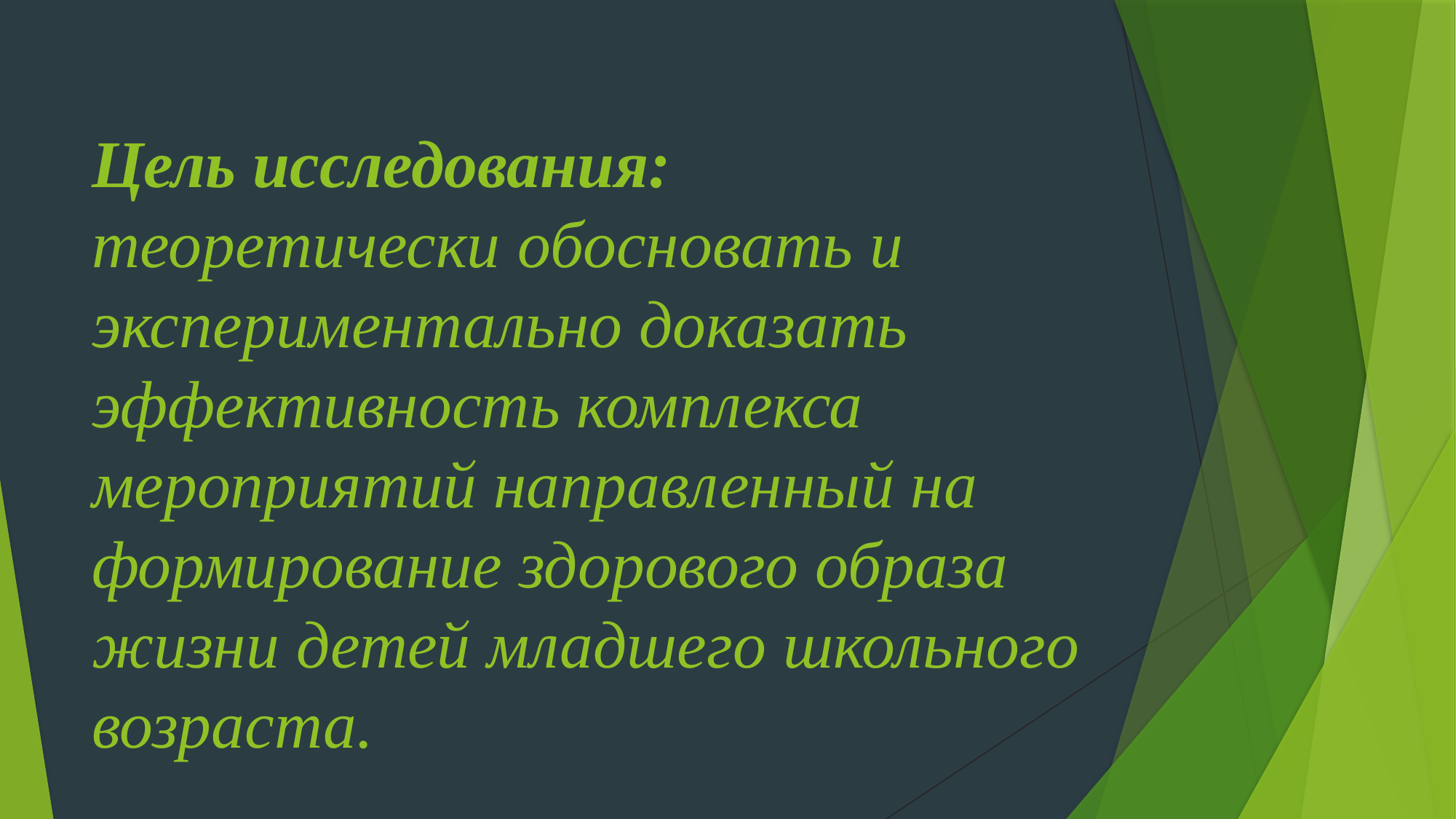

# Цель исследования: теоретически обосновать и экспериментально доказать эффективность комплекса мероприятий направленный на формирование здорового образа жизни детей младшего школьного возраста.